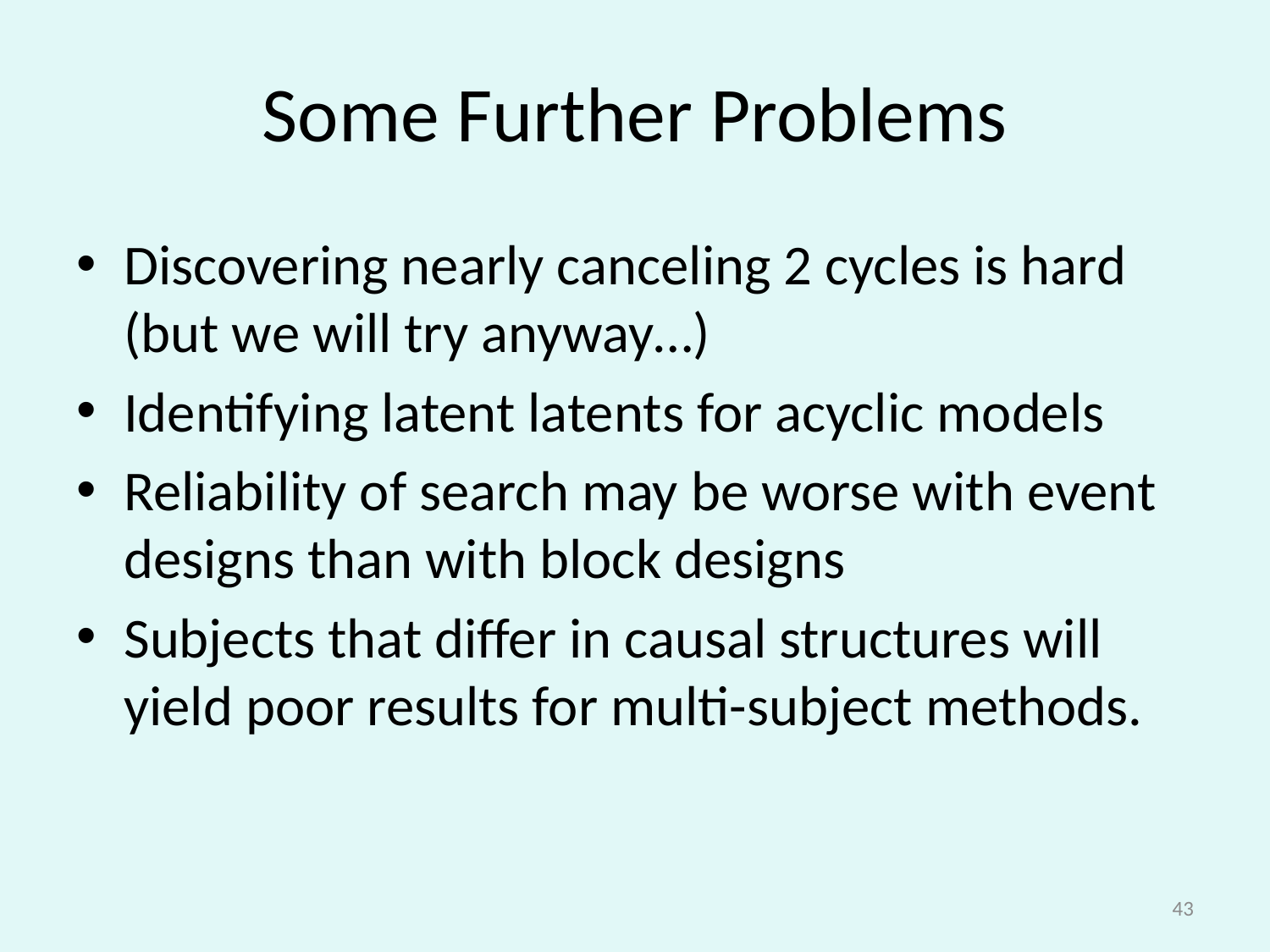

# Some Further Problems
Discovering nearly canceling 2 cycles is hard (but we will try anyway…)
Identifying latent latents for acyclic models
Reliability of search may be worse with event designs than with block designs
Subjects that differ in causal structures will yield poor results for multi-subject methods.
43